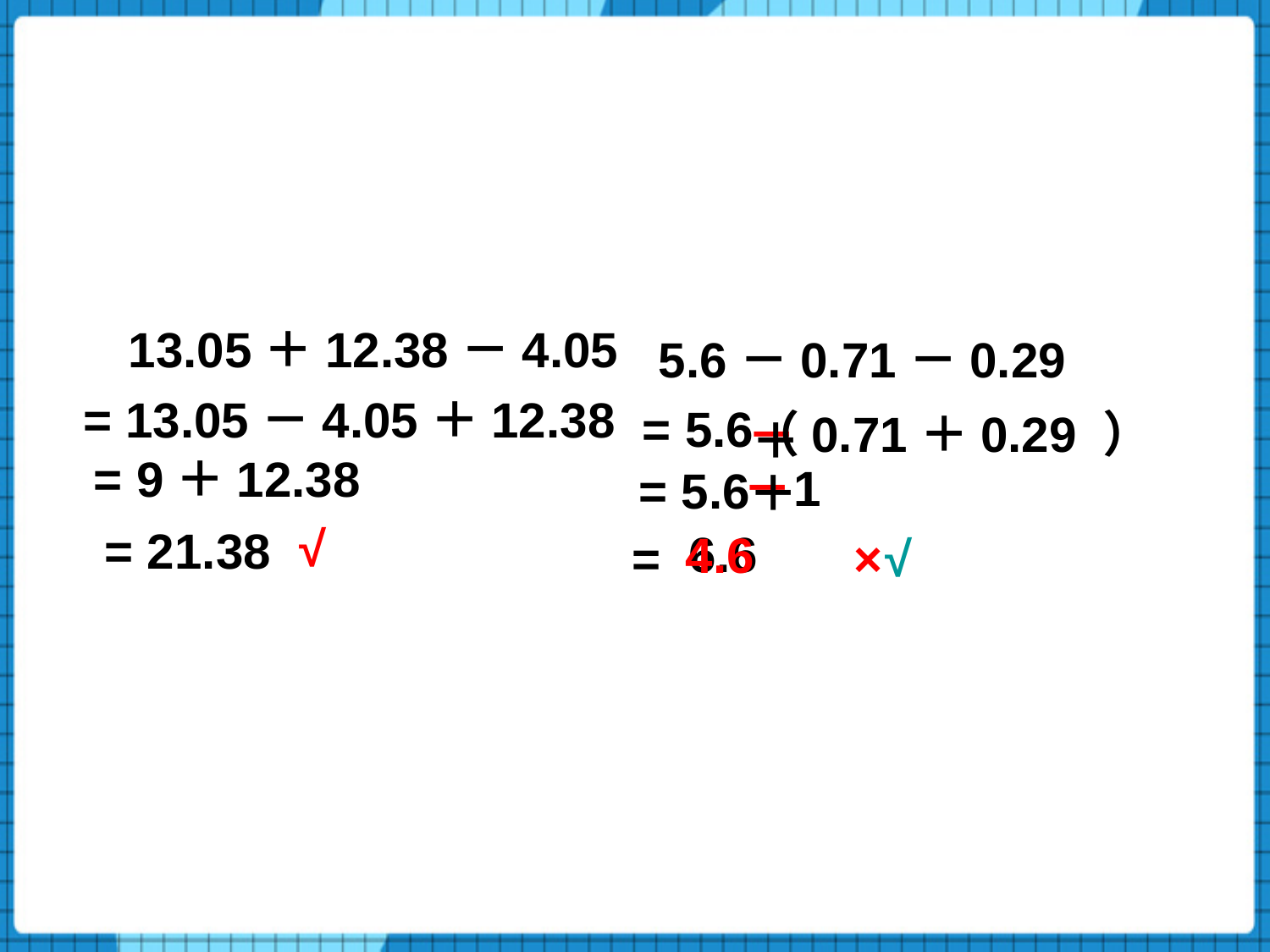

13.05＋12.38－4.05
5.6－0.71－0.29
= 13.05－4.05＋12.38
= 5.6
（0.71＋0.29 ）
－
＋
= 9＋12.38
1
－
= 5.6
＋
√
= 21.38
6.6
4.6
=
×
√